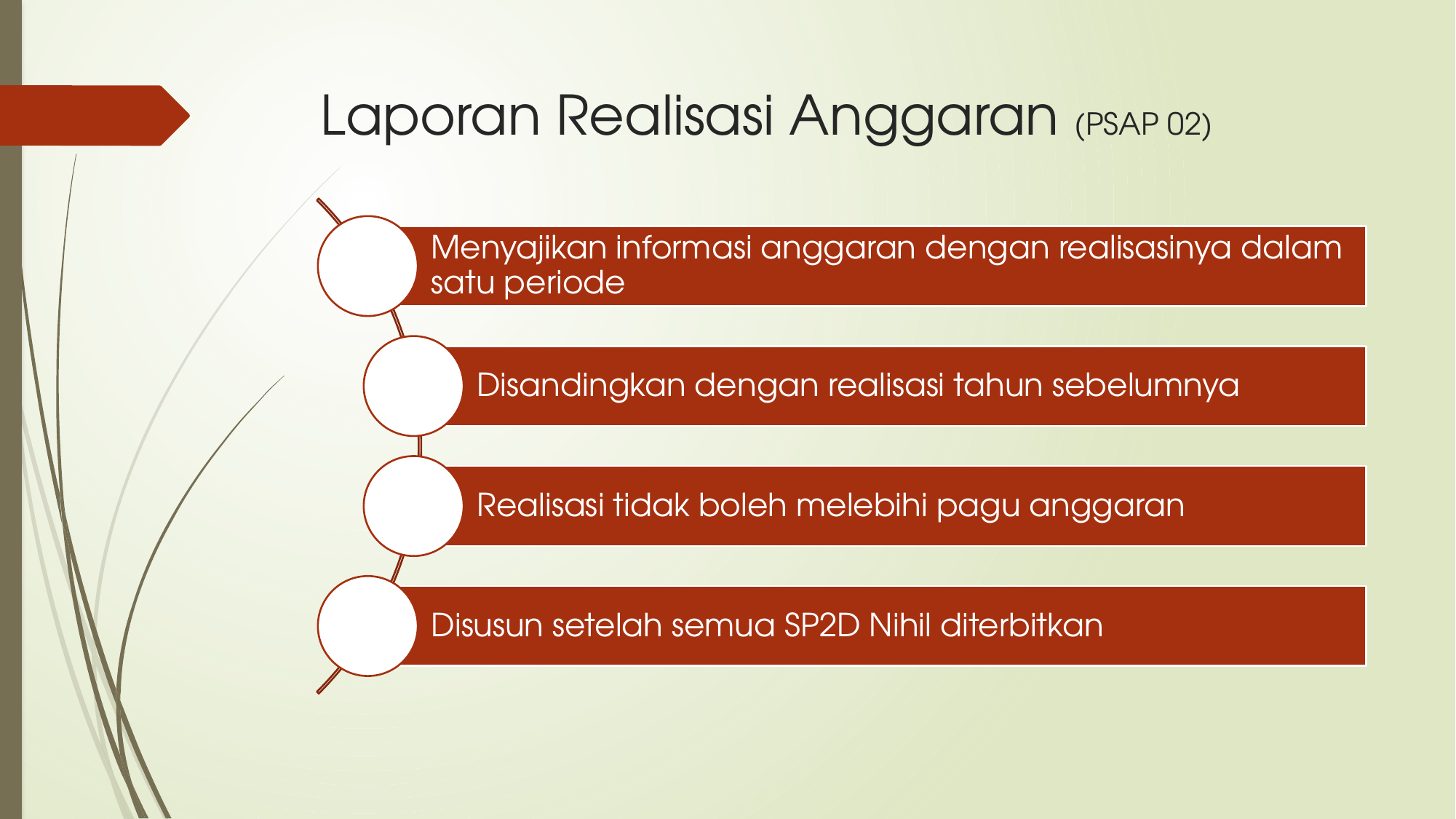

# Laporan Realisasi Anggaran (PSAP 02)
Menyajikan informasi anggaran dengan realisasinya dalam satu periode
Disandingkan dengan realisasi tahun sebelumnya
Realisasi tidak boleh melebihi pagu anggaran
Disusun setelah semua SP2D Nihil diterbitkan